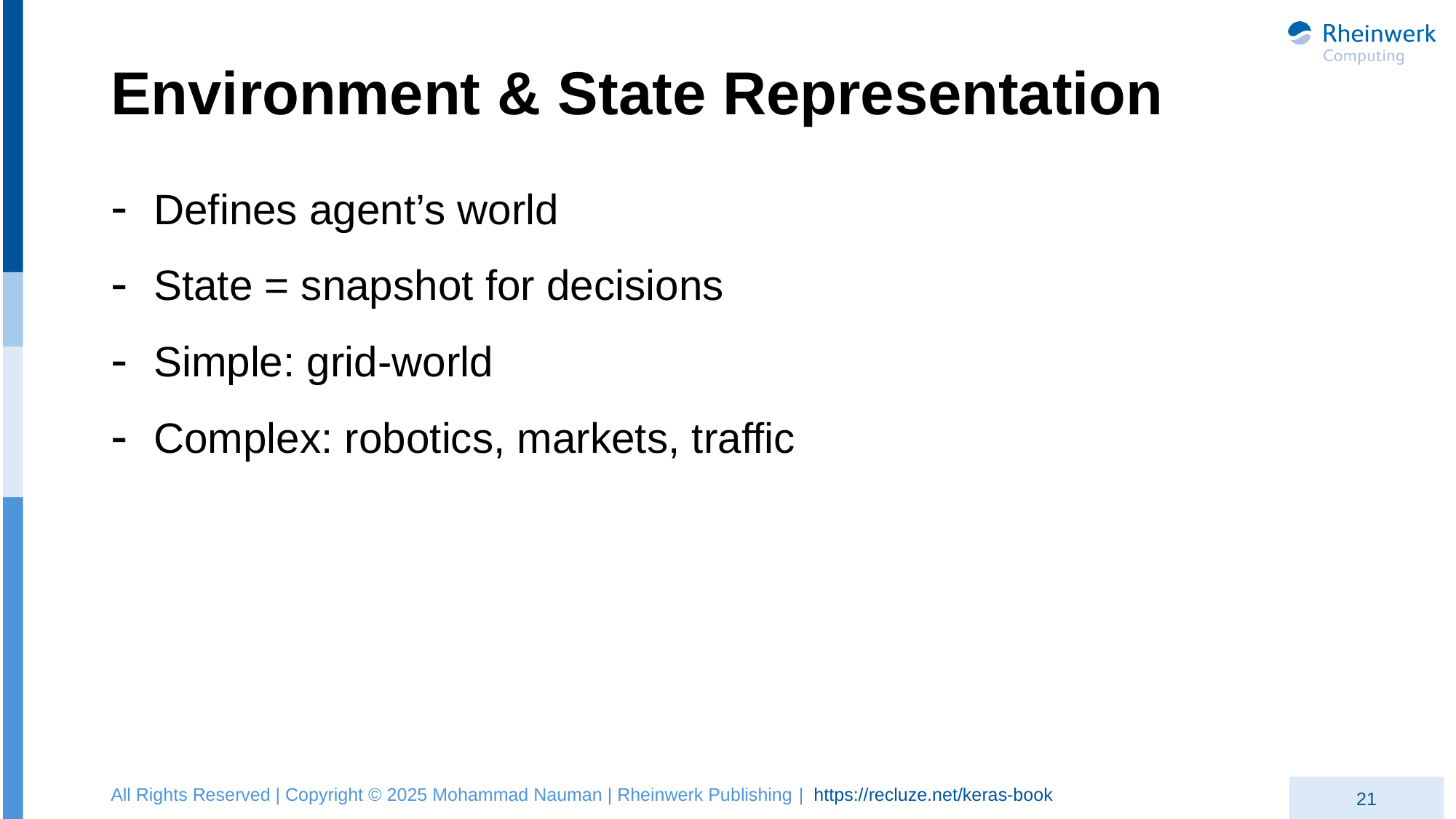

# Environment & State Representation
Defines agent’s world
State = snapshot for decisions
Simple: grid-world
Complex: robotics, markets, traffic